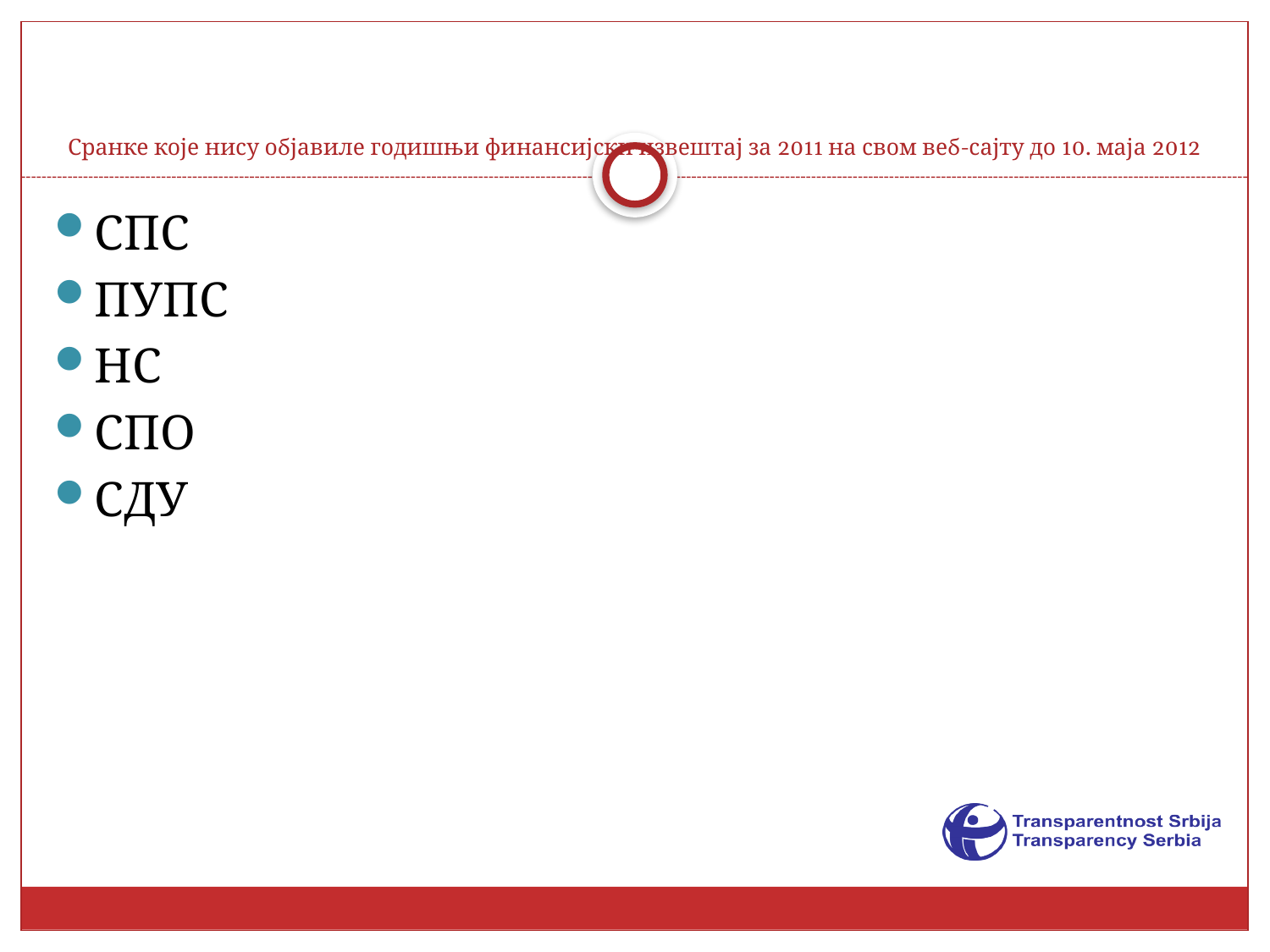

# Сранке које нису објавиле годишњи финансијски извештај за 2011 на свом веб-сајту до 10. маја 2012
СПС
ПУПС
НС
СПО
СДУ